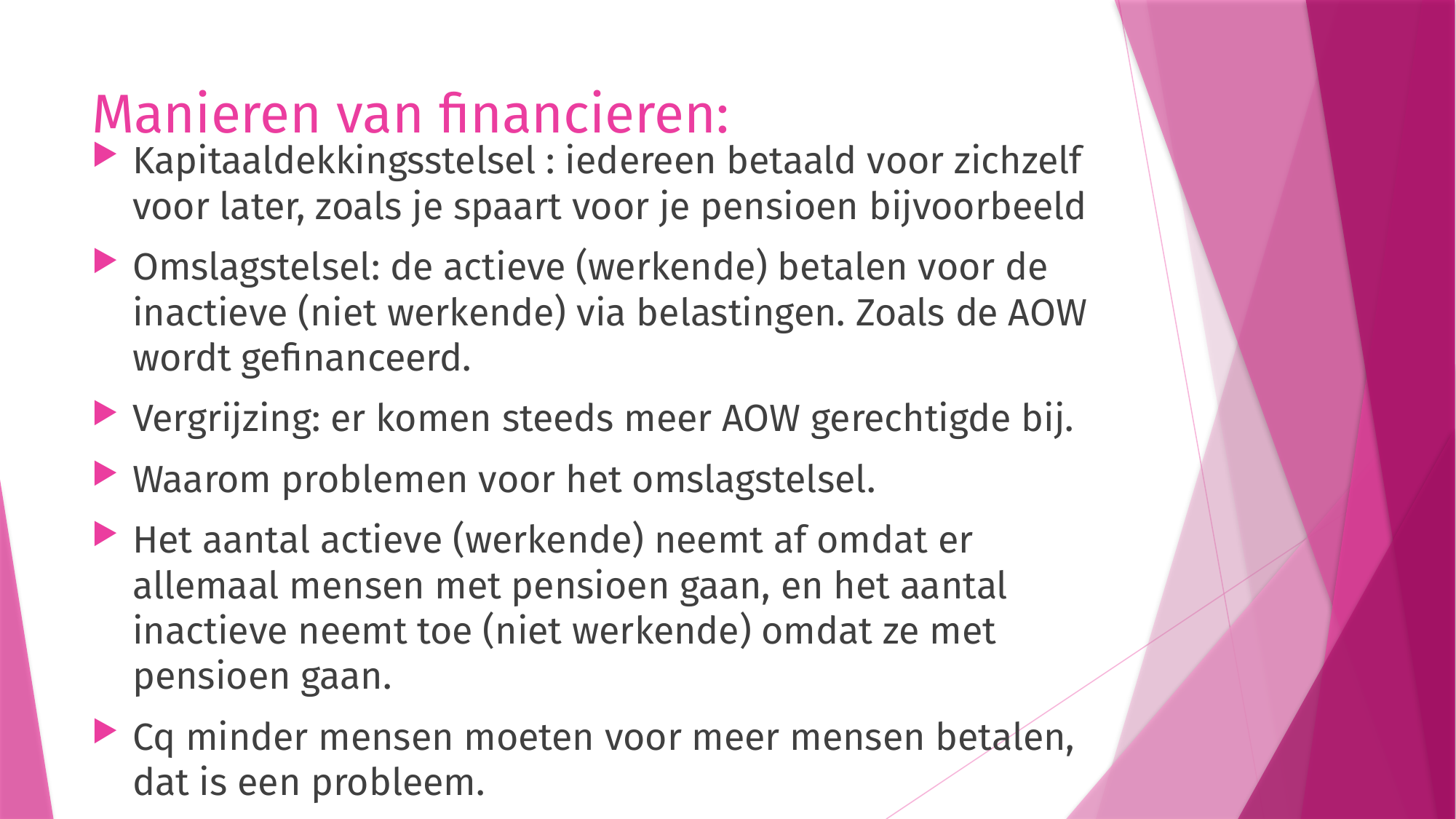

# Manieren van financieren:
Kapitaaldekkingsstelsel : iedereen betaald voor zichzelf voor later, zoals je spaart voor je pensioen bijvoorbeeld
Omslagstelsel: de actieve (werkende) betalen voor de inactieve (niet werkende) via belastingen. Zoals de AOW wordt gefinanceerd.
Vergrijzing: er komen steeds meer AOW gerechtigde bij.
Waarom problemen voor het omslagstelsel.
Het aantal actieve (werkende) neemt af omdat er allemaal mensen met pensioen gaan, en het aantal inactieve neemt toe (niet werkende) omdat ze met pensioen gaan.
Cq minder mensen moeten voor meer mensen betalen, dat is een probleem.